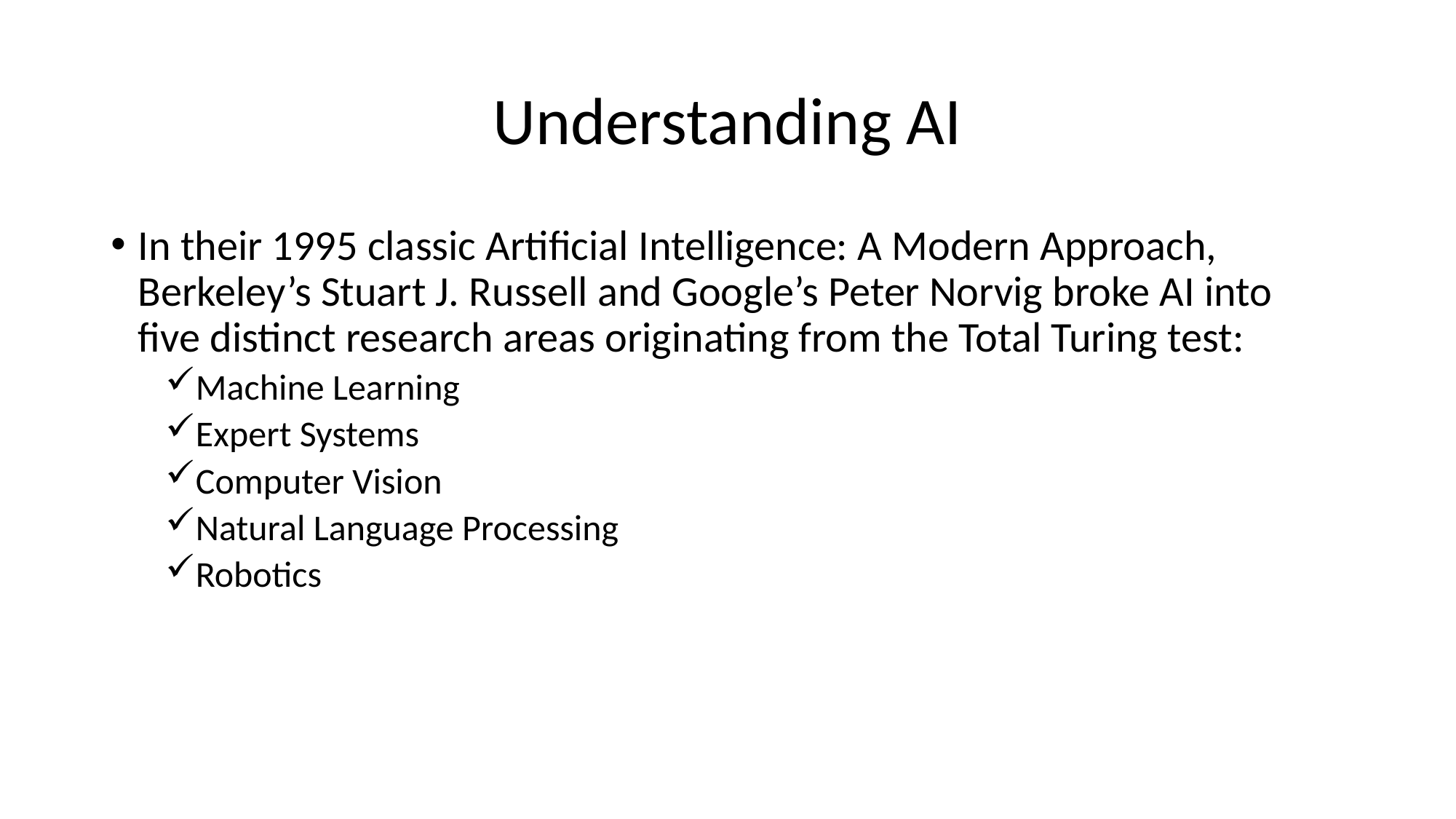

# Understanding AI
In their 1995 classic Artificial Intelligence: A Modern Approach, Berkeley’s Stuart J. Russell and Google’s Peter Norvig broke AI into five distinct research areas originating from the Total Turing test:
Machine Learning
Expert Systems
Computer Vision
Natural Language Processing
Robotics